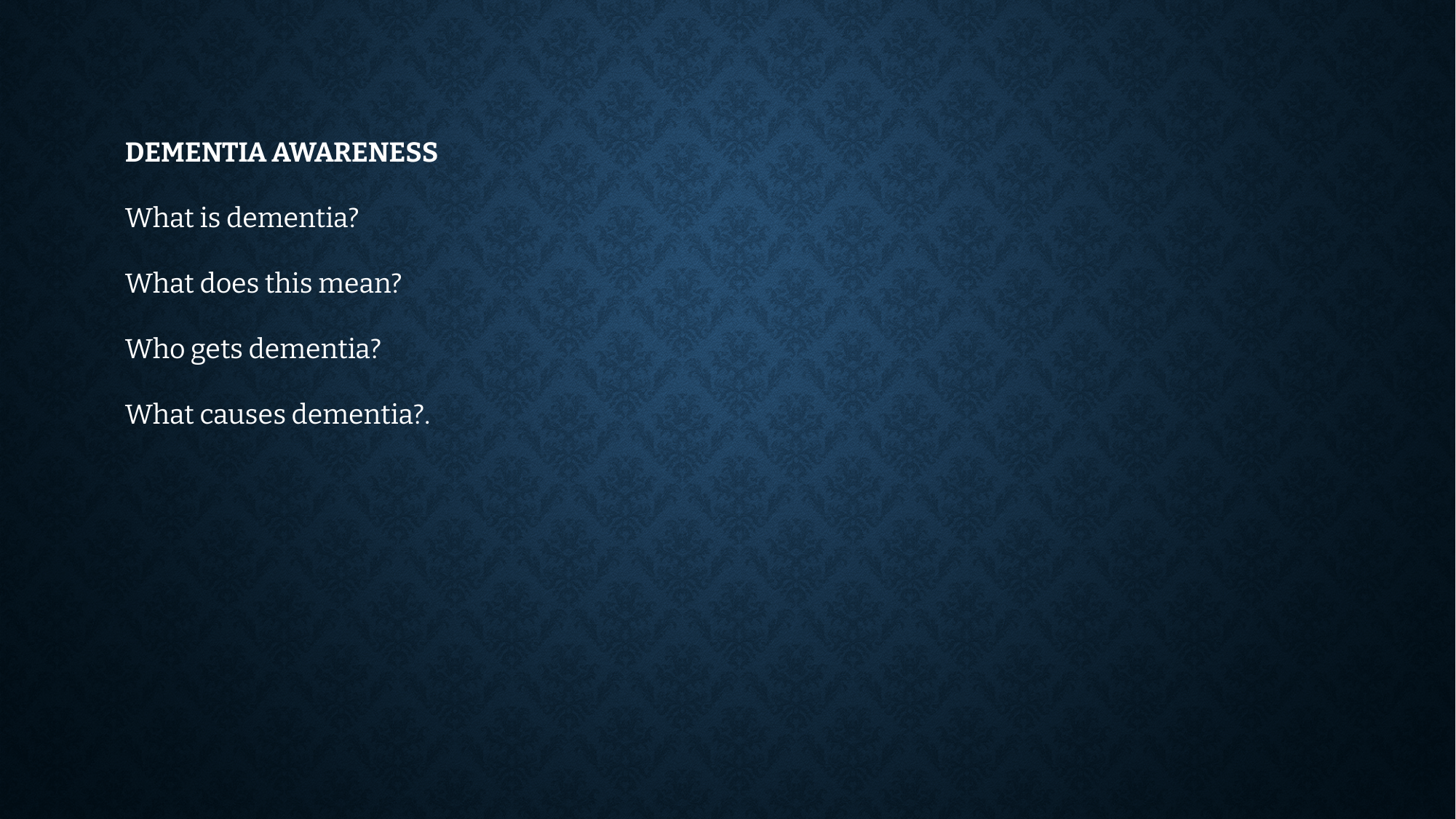

DEMENTIA AWARENESS

What is dementia?

What does this mean?

Who gets dementia?

What causes dementia?.